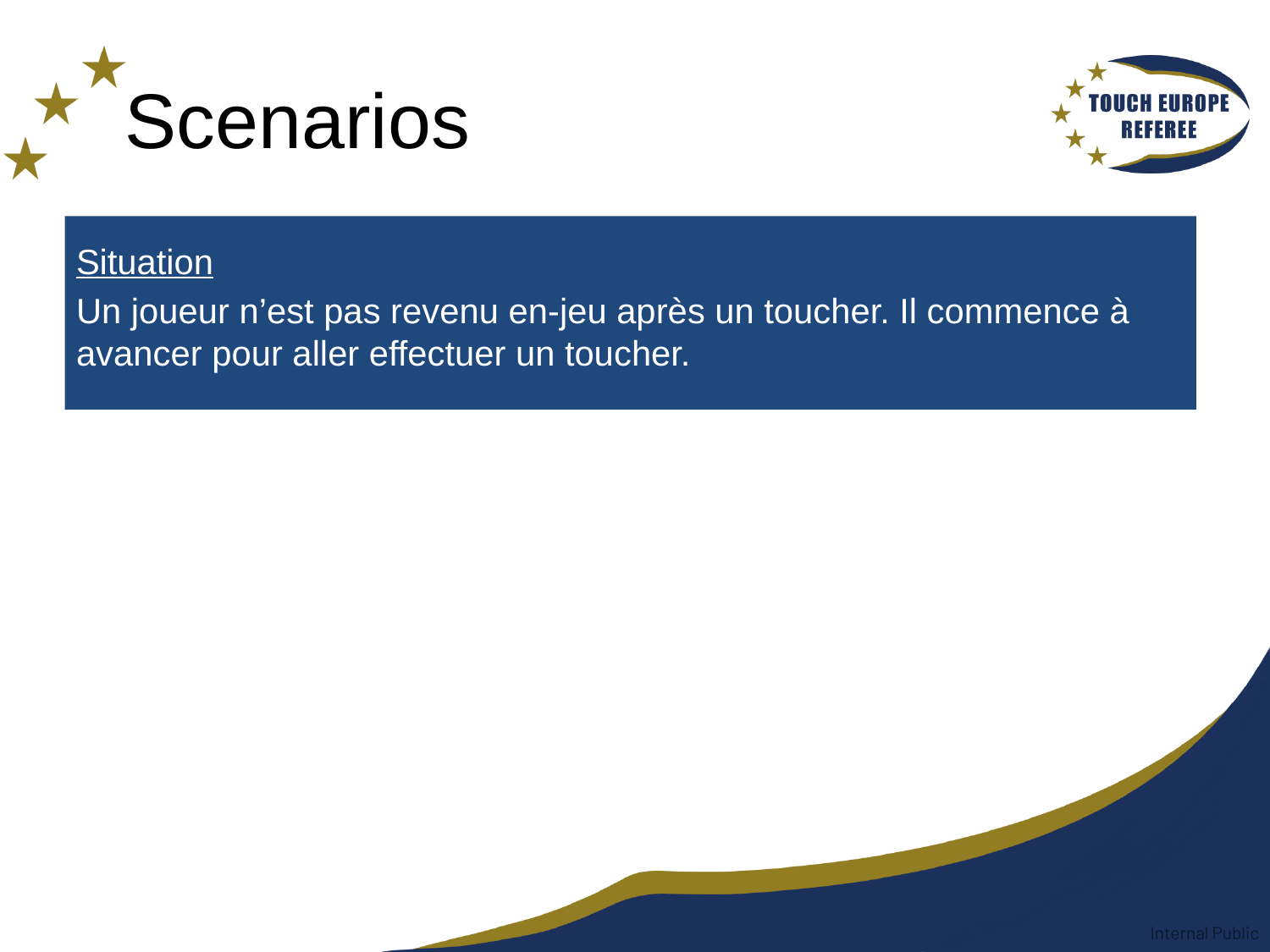

# Scenarios

Situation
Un joueur n’est pas revenu en-jeu après un toucher. Il commence à avancer pour aller effectuer un toucher.